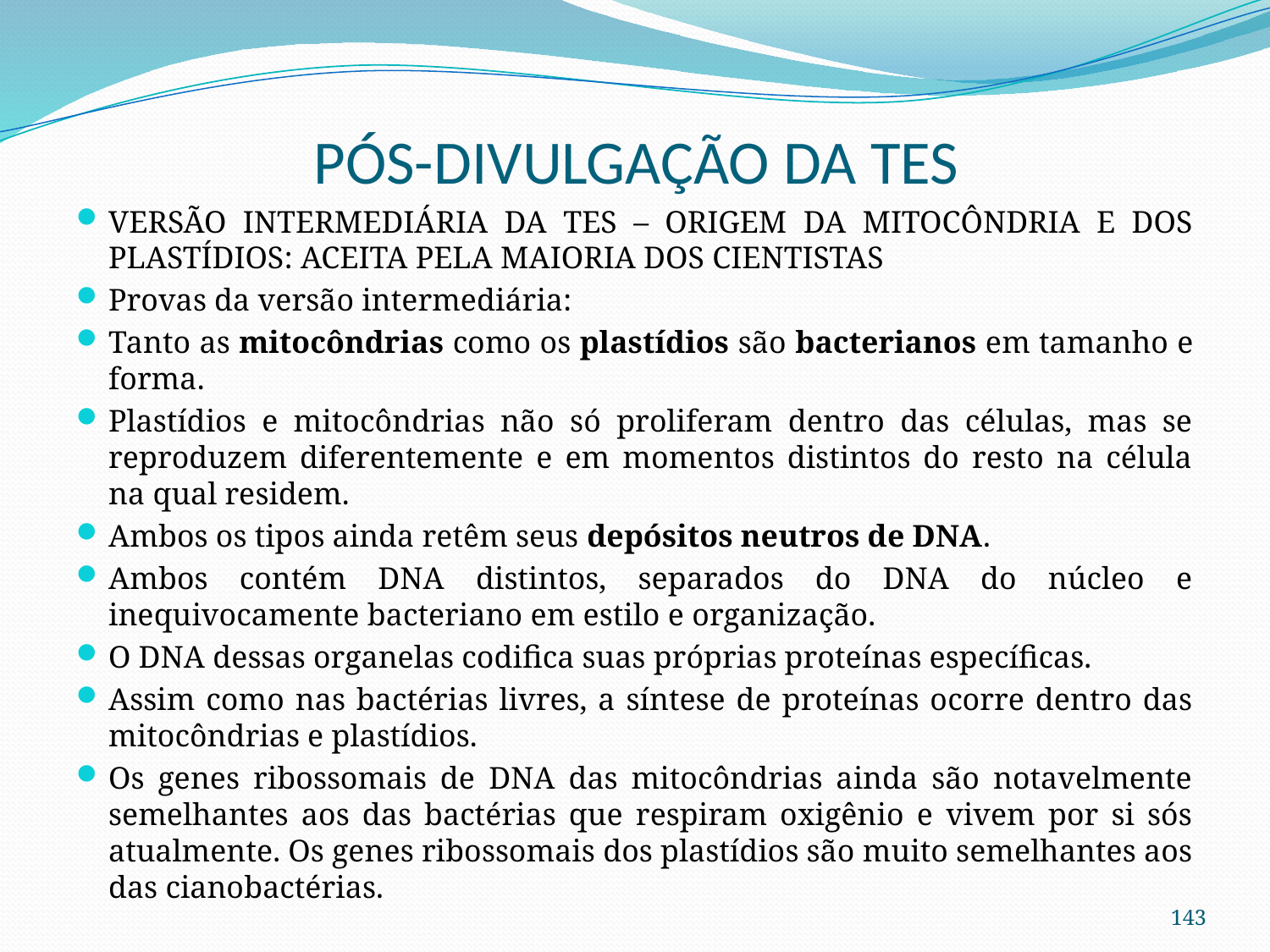

# PÓS-DIVULGAÇÃO DA TES
VERSÃO INTERMEDIÁRIA DA TES – ORIGEM DA MITOCÔNDRIA E DOS PLASTÍDIOS: ACEITA PELA MAIORIA DOS CIENTISTAS
Provas da versão intermediária:
Tanto as mitocôndrias como os plastídios são bacterianos em tamanho e forma.
Plastídios e mitocôndrias não só proliferam dentro das células, mas se reproduzem diferentemente e em momentos distintos do resto na célula na qual residem.
Ambos os tipos ainda retêm seus depósitos neutros de DNA.
Ambos contém DNA distintos, separados do DNA do núcleo e inequivocamente bacteriano em estilo e organização.
O DNA dessas organelas codifica suas próprias proteínas específicas.
Assim como nas bactérias livres, a síntese de proteínas ocorre dentro das mitocôndrias e plastídios.
Os genes ribossomais de DNA das mitocôndrias ainda são notavelmente semelhantes aos das bactérias que respiram oxigênio e vivem por si sós atualmente. Os genes ribossomais dos plastídios são muito semelhantes aos das cianobactérias.
143